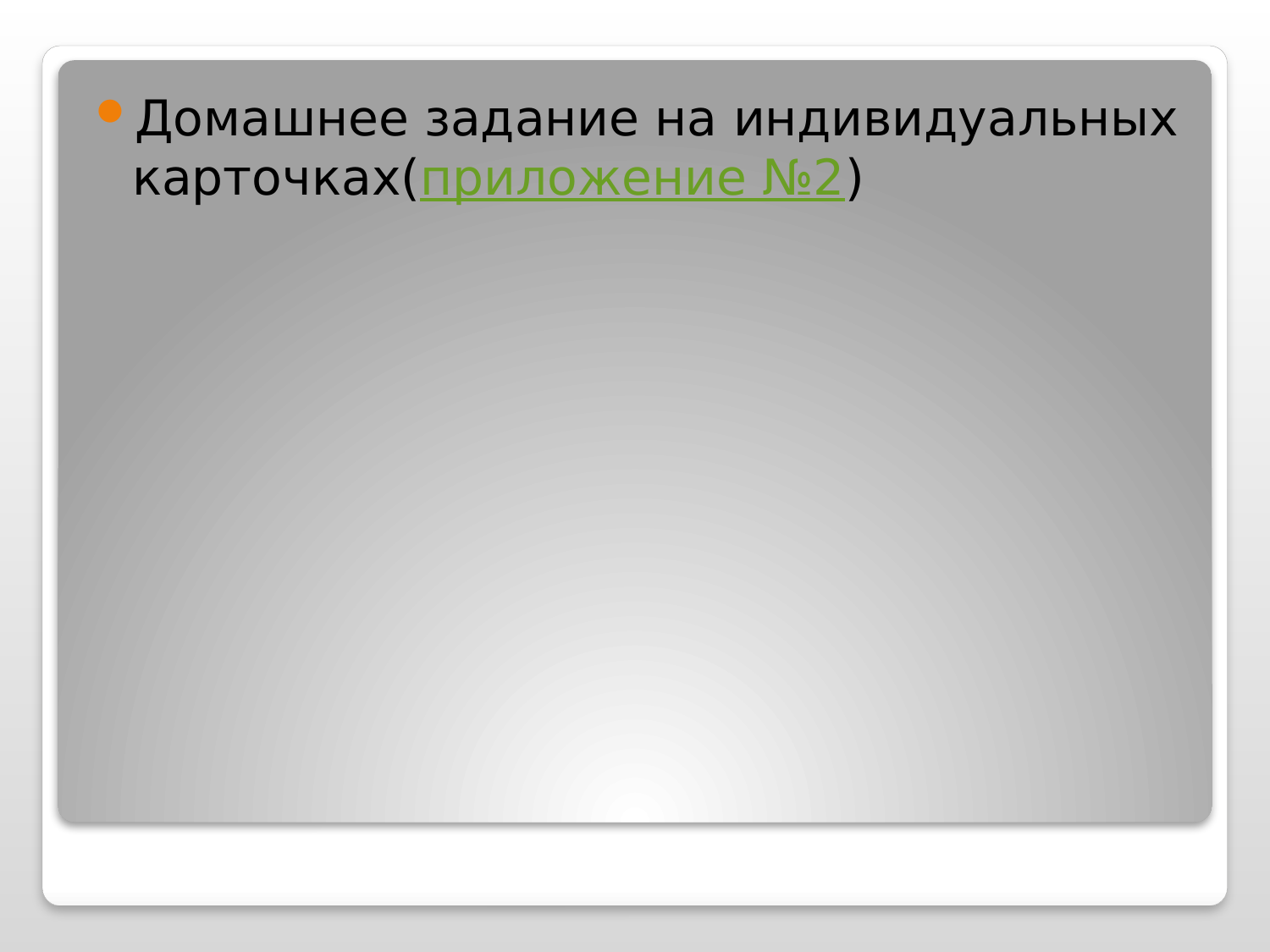

Домашнее задание на индивидуальных карточках(приложение №2)
#